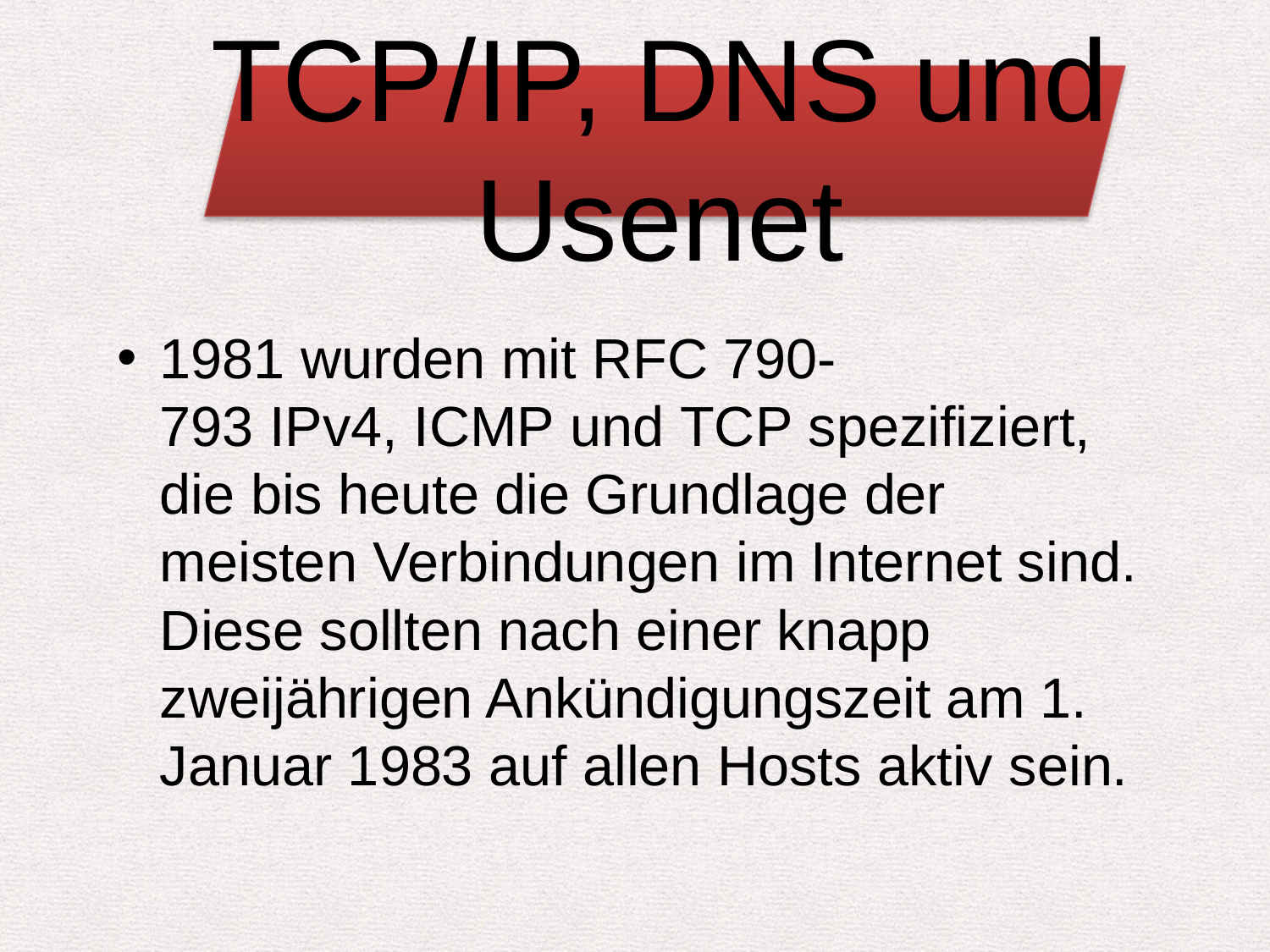

# TCP/IP, DNS und Usenet

1981 wurden mit RFC 790-793 IPv4, ICMP und TCP spezifiziert, die bis heute die Grundlage der meisten Verbindungen im Internet sind. Diese sollten nach einer knapp zweijährigen Ankündigungszeit am 1. Januar 1983 auf allen Hosts aktiv sein.